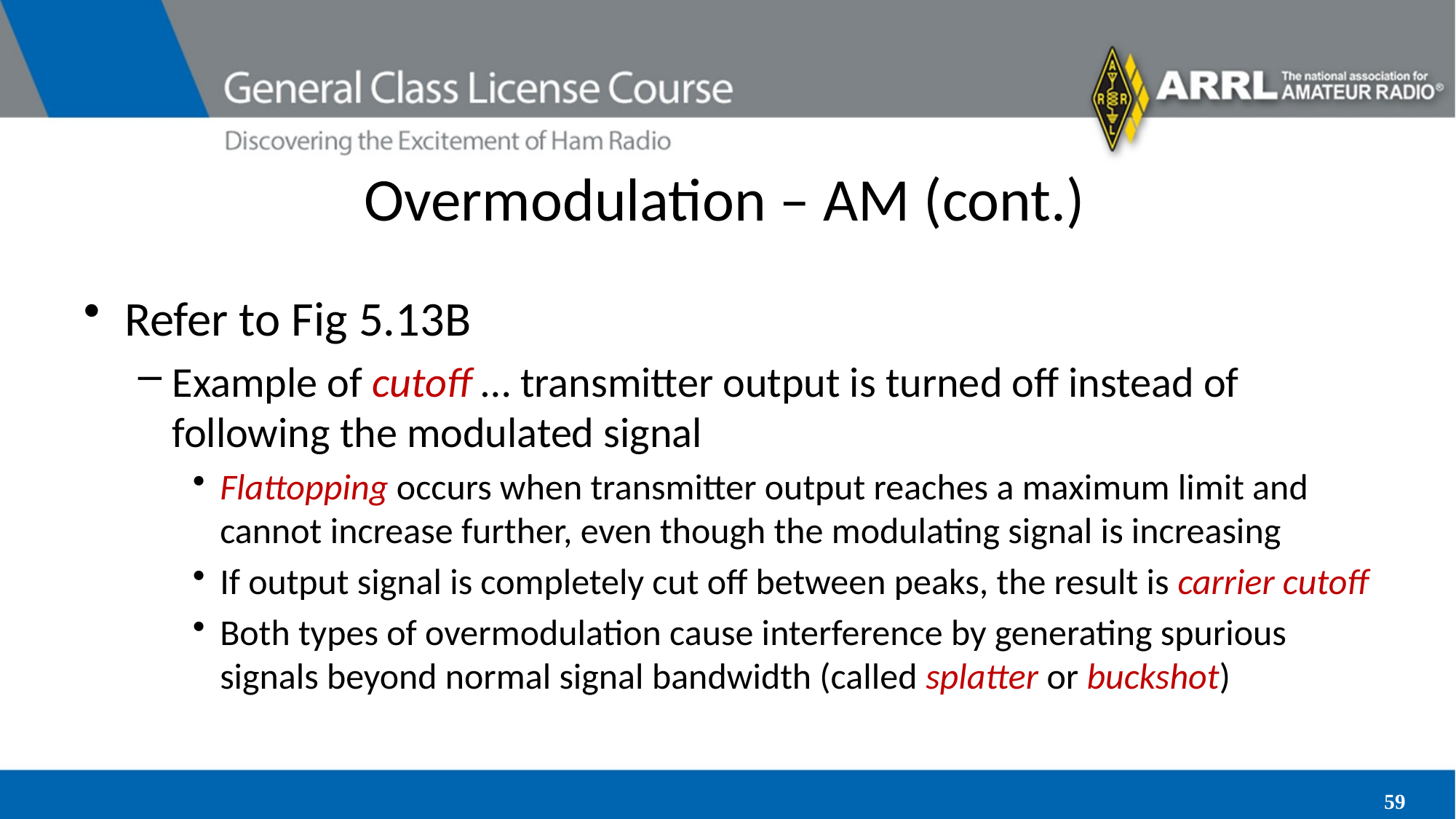

# Overmodulation – AM (cont.)
Refer to Fig 5.13B
Example of cutoff … transmitter output is turned off instead of following the modulated signal
Flattopping occurs when transmitter output reaches a maximum limit and cannot increase further, even though the modulating signal is increasing
If output signal is completely cut off between peaks, the result is carrier cutoff
Both types of overmodulation cause interference by generating spurious signals beyond normal signal bandwidth (called splatter or buckshot)